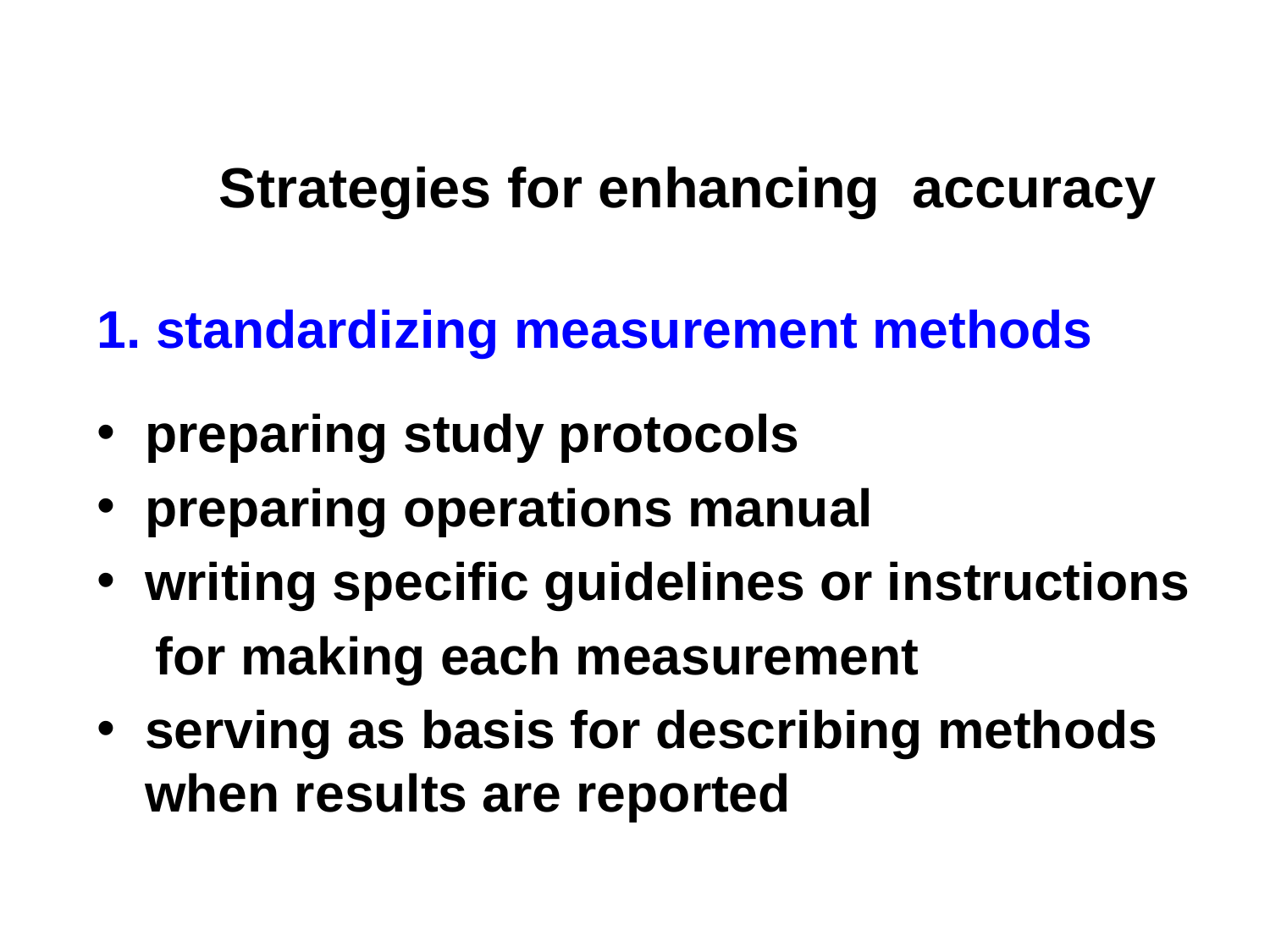

# Strategies for enhancing  accuracy
1. standardizing measurement methods

preparing study protocols
preparing operations manual
writing specific guidelines or instructions
    for making each measurement
serving as basis for describing methods when results are reported